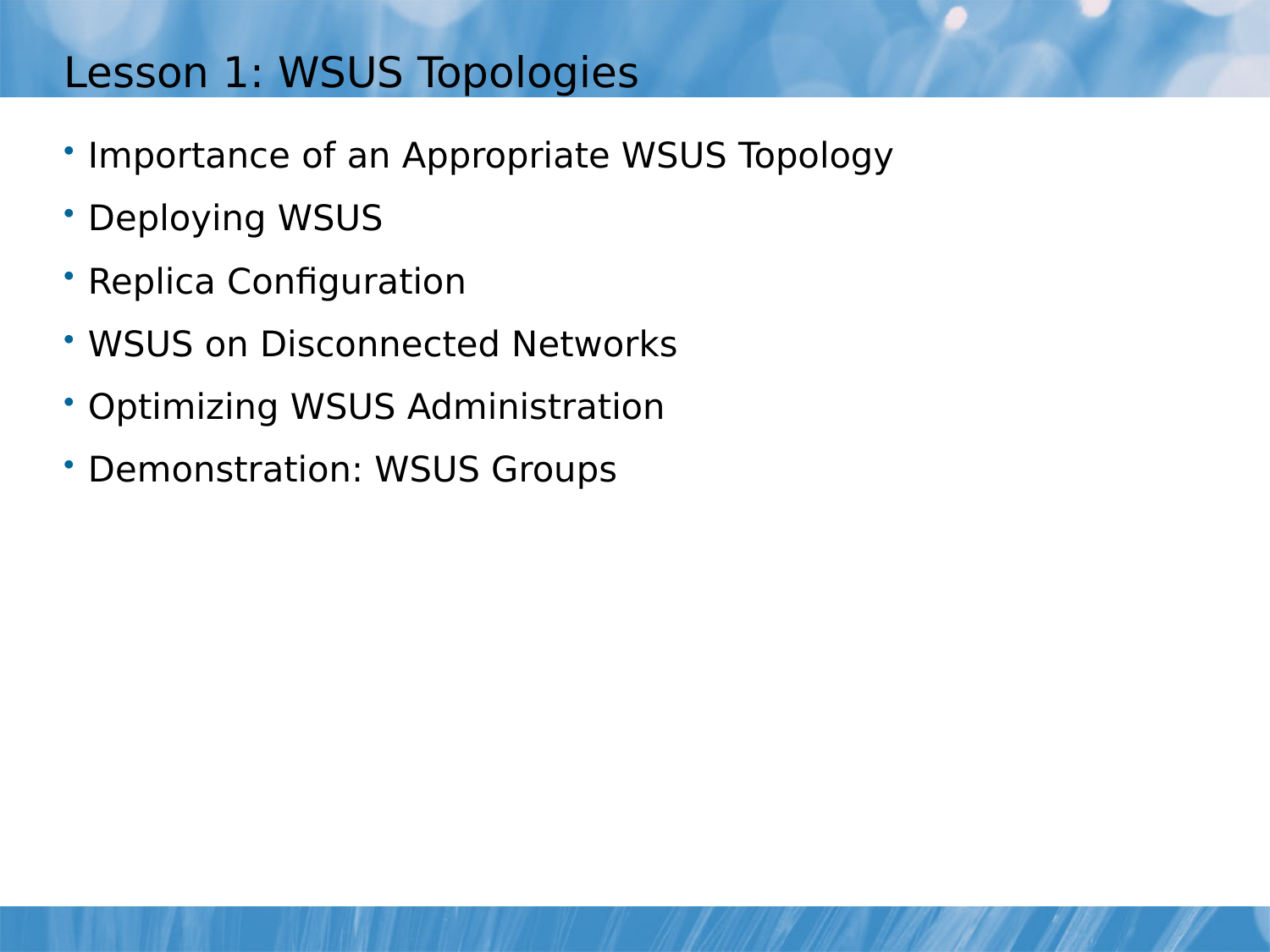

# Lesson 1: WSUS Topologies
Importance of an Appropriate WSUS Topology
Deploying WSUS
Replica Configuration
WSUS on Disconnected Networks
Optimizing WSUS Administration
Demonstration: WSUS Groups